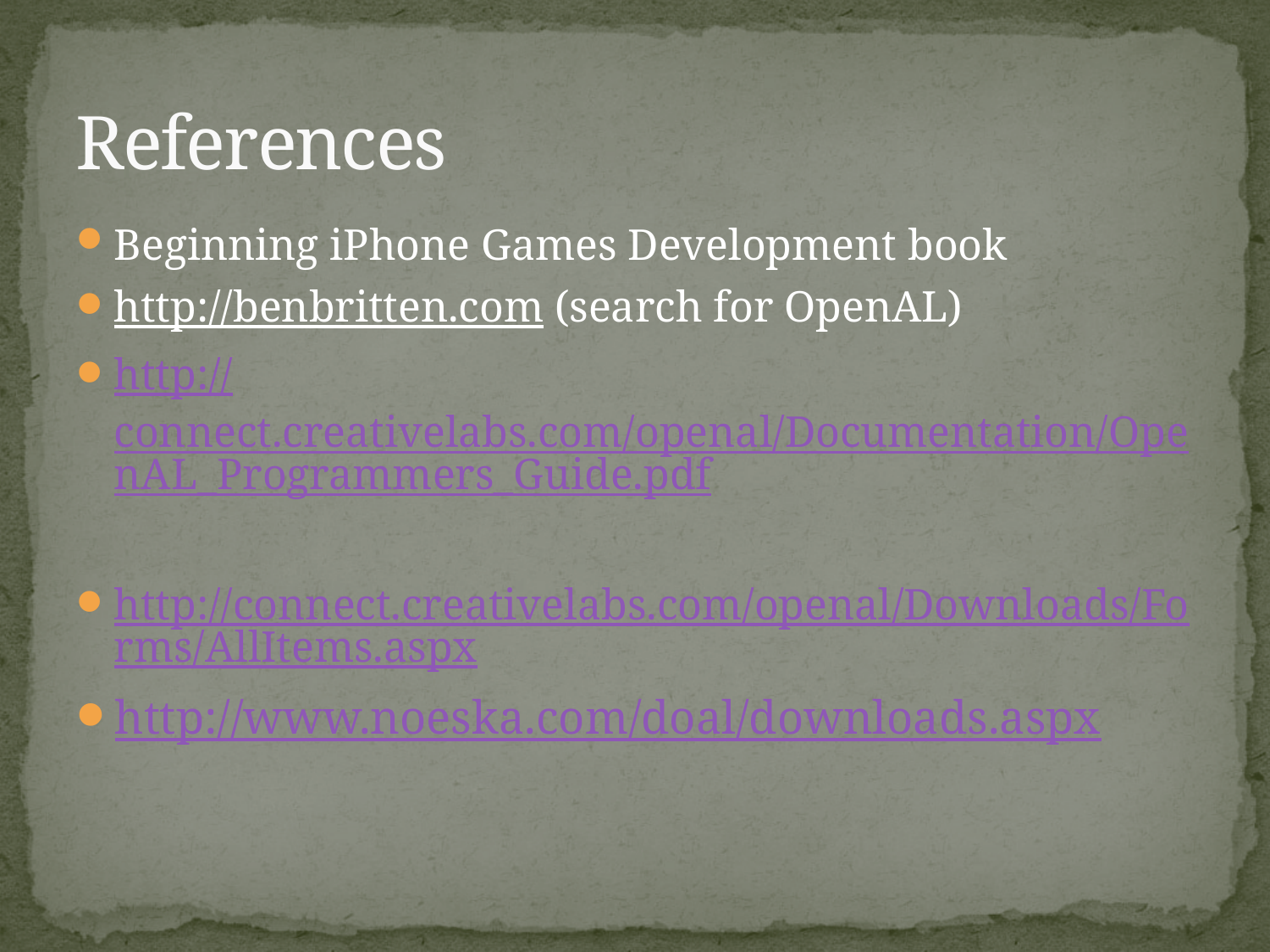

# References
Beginning iPhone Games Development book
http://benbritten.com (search for OpenAL)
http://connect.creativelabs.com/openal/Documentation/OpenAL_Programmers_Guide.pdf

http://connect.creativelabs.com/openal/Downloads/Forms/AllItems.aspx
http://www.noeska.com/doal/downloads.aspx